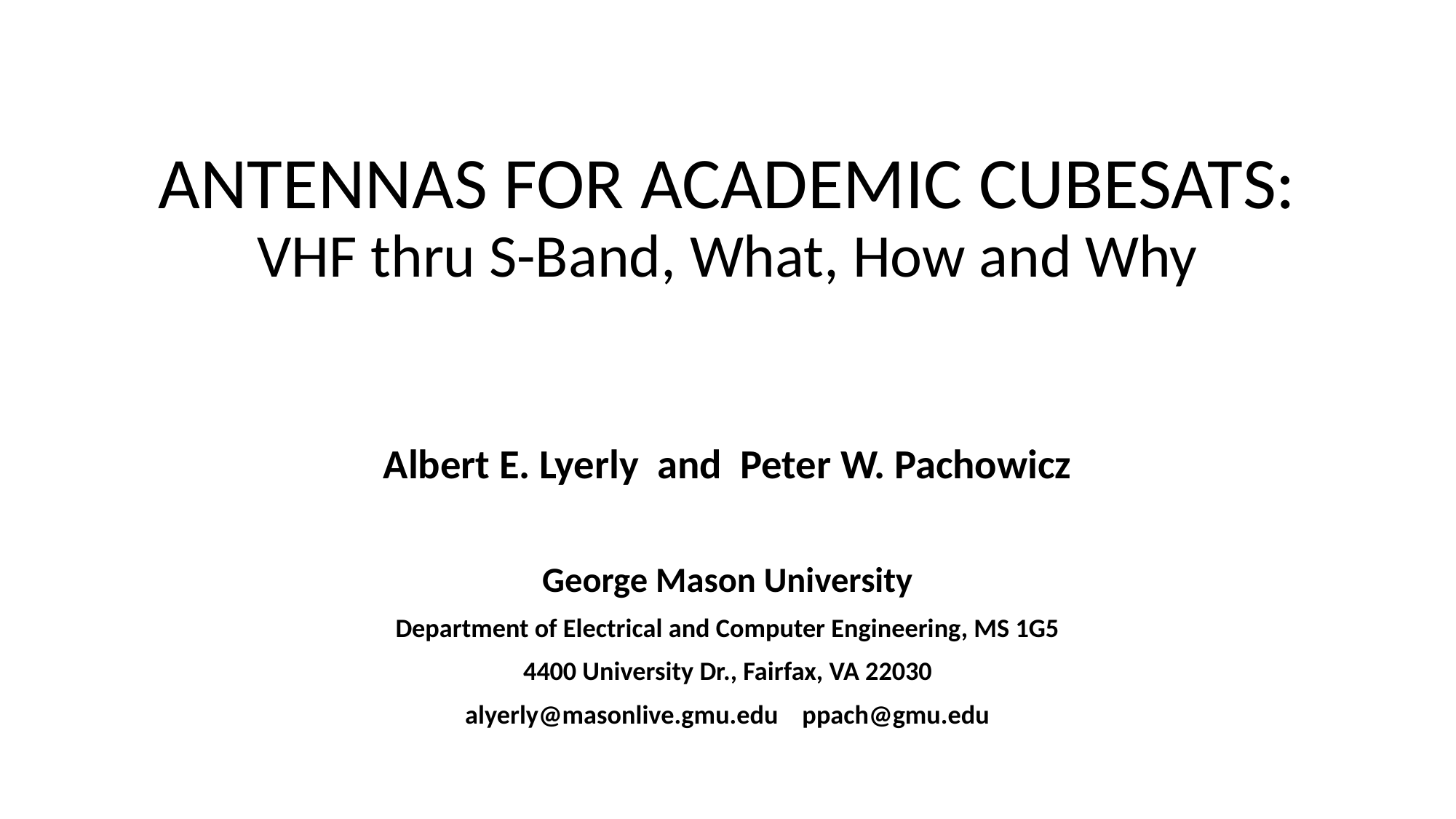

# ANTENNAS FOR ACADEMIC CUBESATS: VHF thru S-Band, What, How and Why
Albert E. Lyerly  and  Peter W. Pachowicz

George Mason University
Department of Electrical and Computer Engineering, MS 1G5
4400 University Dr., Fairfax, VA 22030
alyerly@masonlive.gmu.edu    ppach@gmu.edu